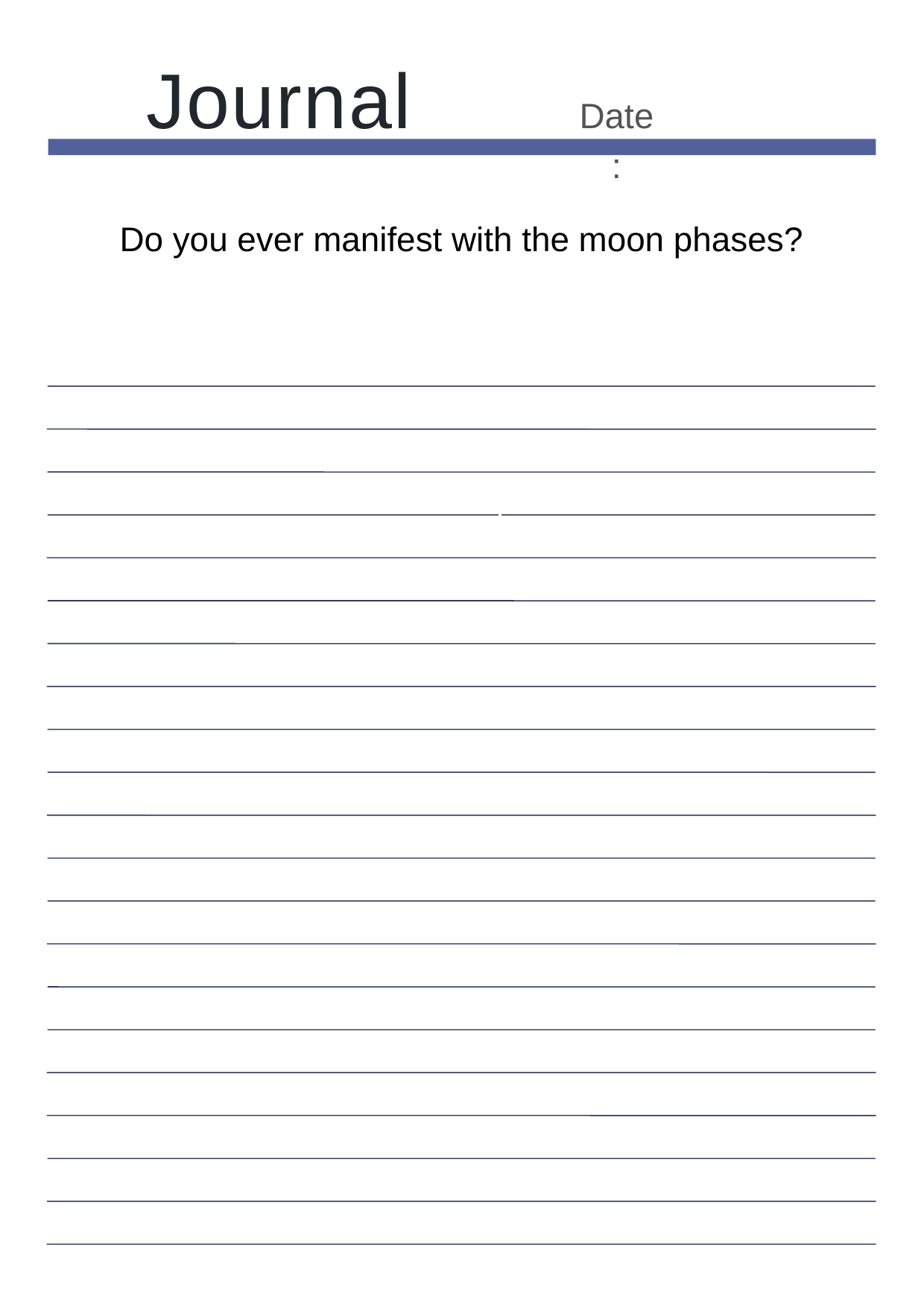

Journal
Date:

Do you ever manifest with the moon phases?

Journal Prompt Here